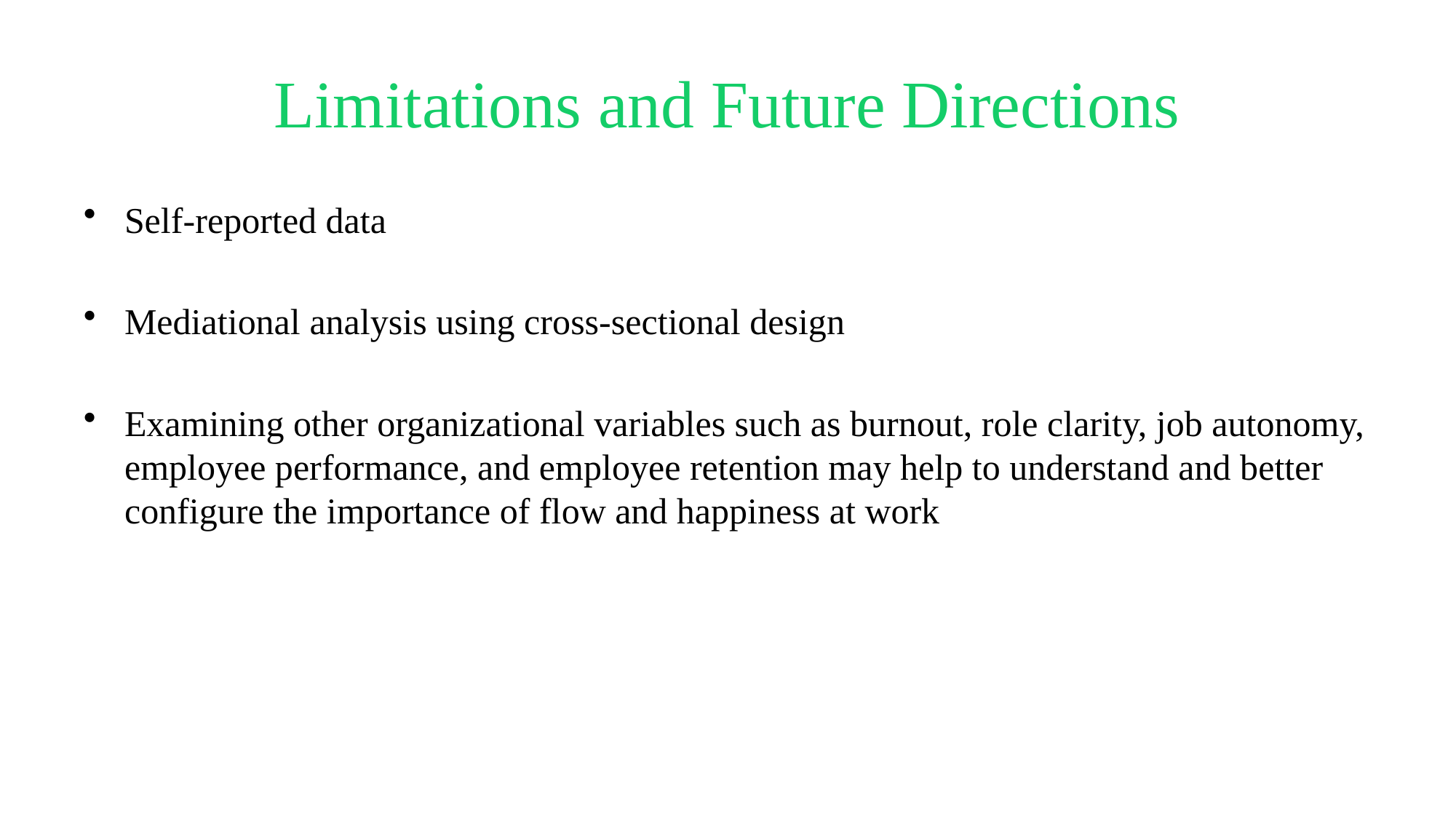

# Limitations and Future Directions
Self-reported data

Mediational analysis using cross-sectional design

Examining other organizational variables such as burnout, role clarity, job autonomy, employee performance, and employee retention may help to understand and better configure the importance of flow and happiness at work

23